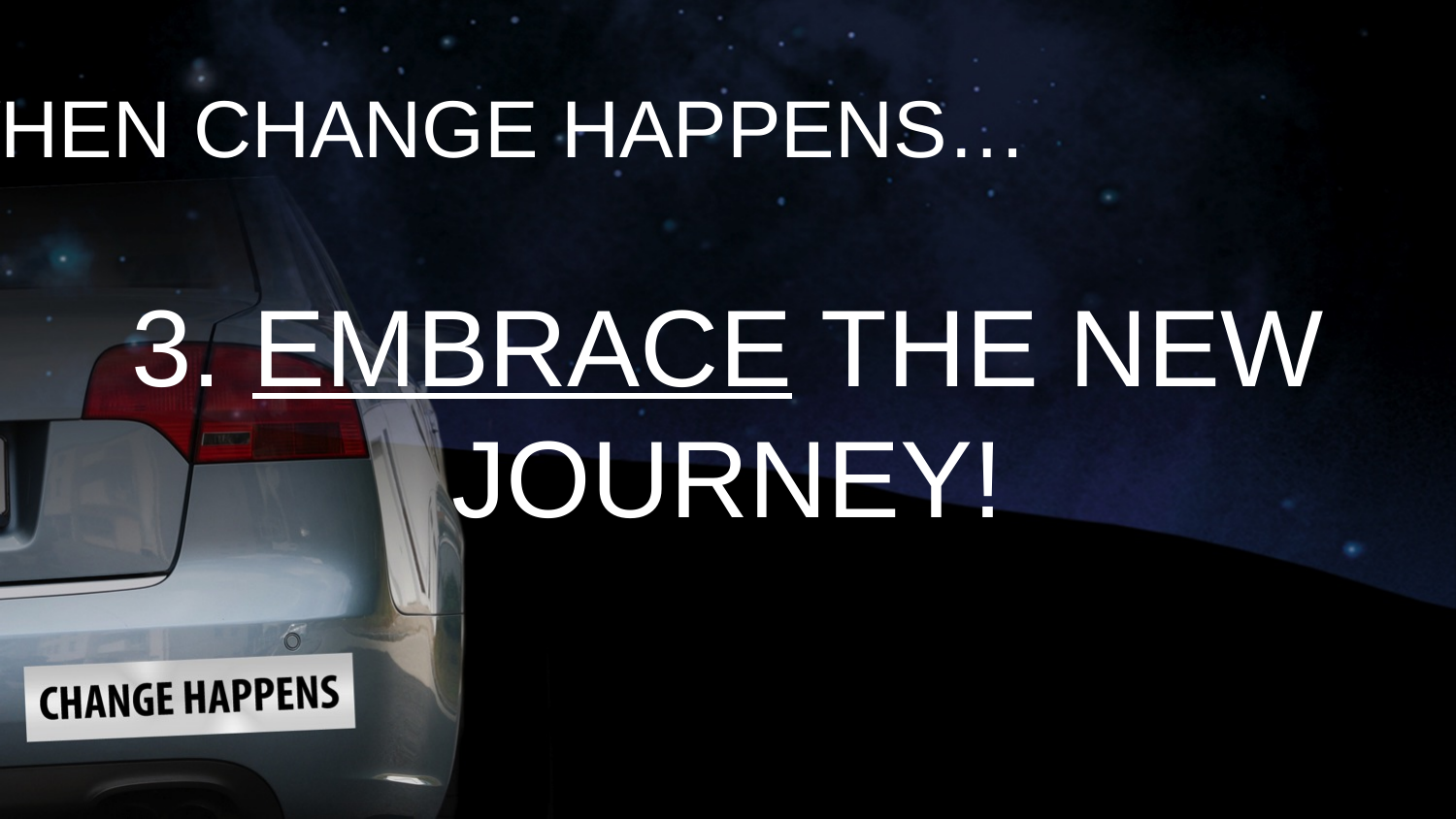

WHEN CHANGE HAPPENS…
# 3. EMBRACE THE NEW JOURNEY!